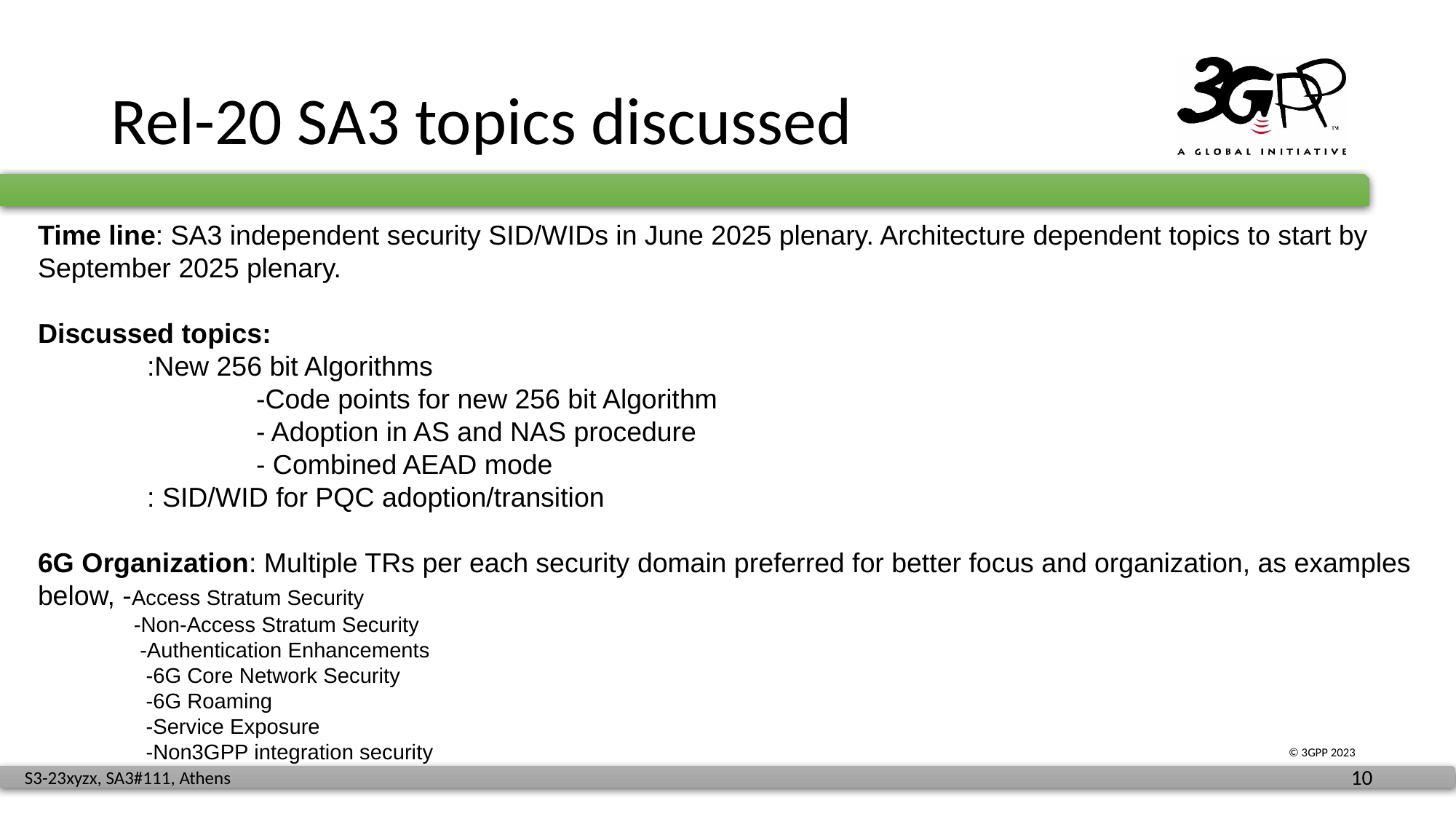

# Rel-20 SA3 topics discussed
Time line: SA3 independent security SID/WIDs in June 2025 plenary. Architecture dependent topics to start by September 2025 plenary.

Discussed topics:
	:New 256 bit Algorithms
		-Code points for new 256 bit Algorithm
		- Adoption in AS and NAS procedure
		- Combined AEAD mode
	: SID/WID for PQC adoption/transition

6G Organization: Multiple TRs per each security domain preferred for better focus and organization, as examples below, -Access Stratum Security
                -Non-Access Stratum Security
                 -Authentication Enhancements
                  -6G Core Network Security
                  -6G Roaming
                  -Service Exposure
                  -Non3GPP integration security